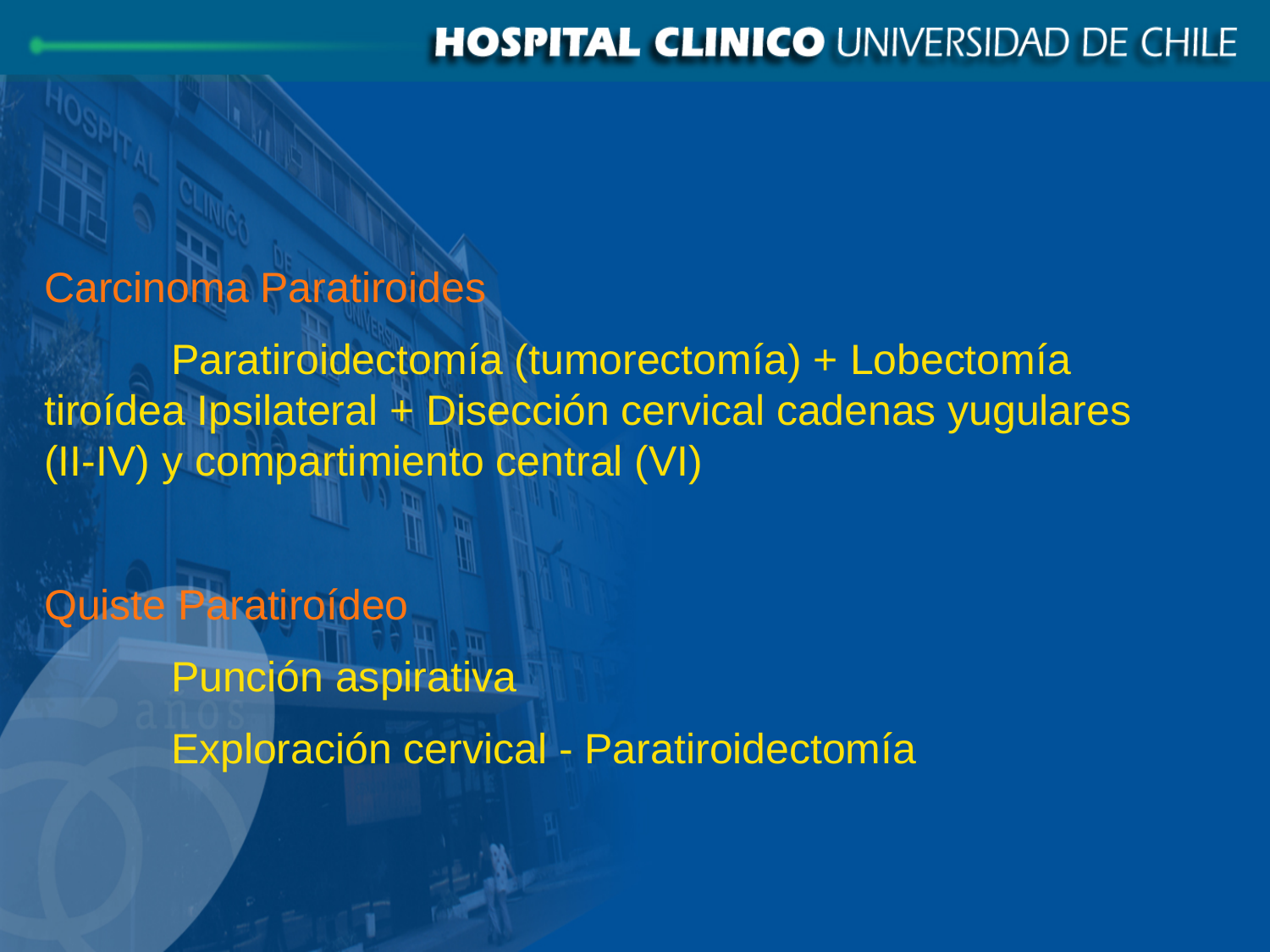

Carcinoma Paratiroides
	Paratiroidectomía (tumorectomía) + Lobectomía tiroídea Ipsilateral + Disección cervical cadenas yugulares (II-IV) y compartimiento central (VI)

Quiste Paratiroídeo
	Punción aspirativa
	Exploración cervical - Paratiroidectomía